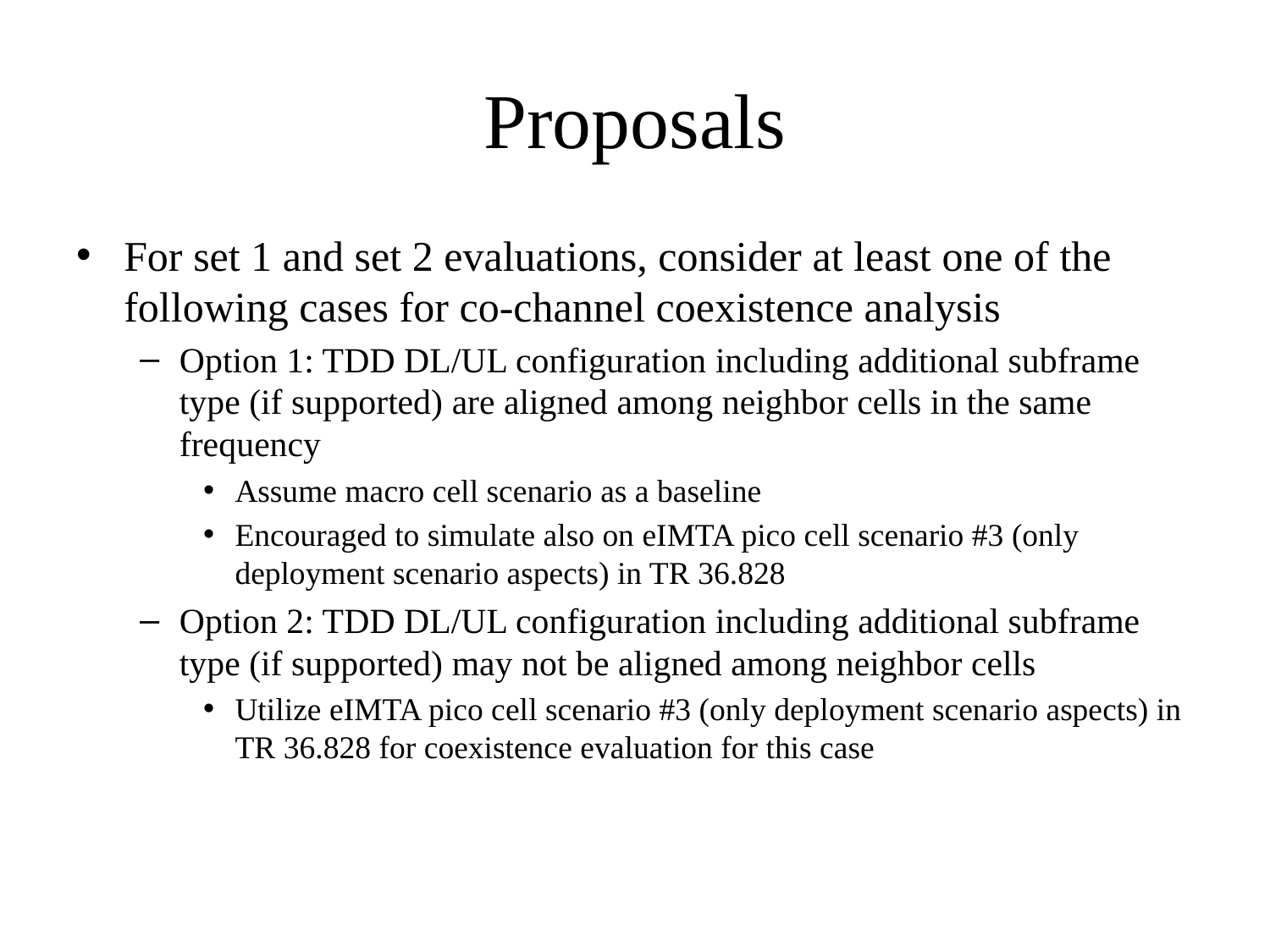

# Proposals
For set 1 and set 2 evaluations, consider at least one of the following cases for co-channel coexistence analysis
Option 1: TDD DL/UL configuration including additional subframe type (if supported) are aligned among neighbor cells in the same frequency
Assume macro cell scenario as a baseline
Encouraged to simulate also on eIMTA pico cell scenario #3 (only deployment scenario aspects) in TR 36.828
Option 2: TDD DL/UL configuration including additional subframe type (if supported) may not be aligned among neighbor cells
Utilize eIMTA pico cell scenario #3 (only deployment scenario aspects) in TR 36.828 for coexistence evaluation for this case